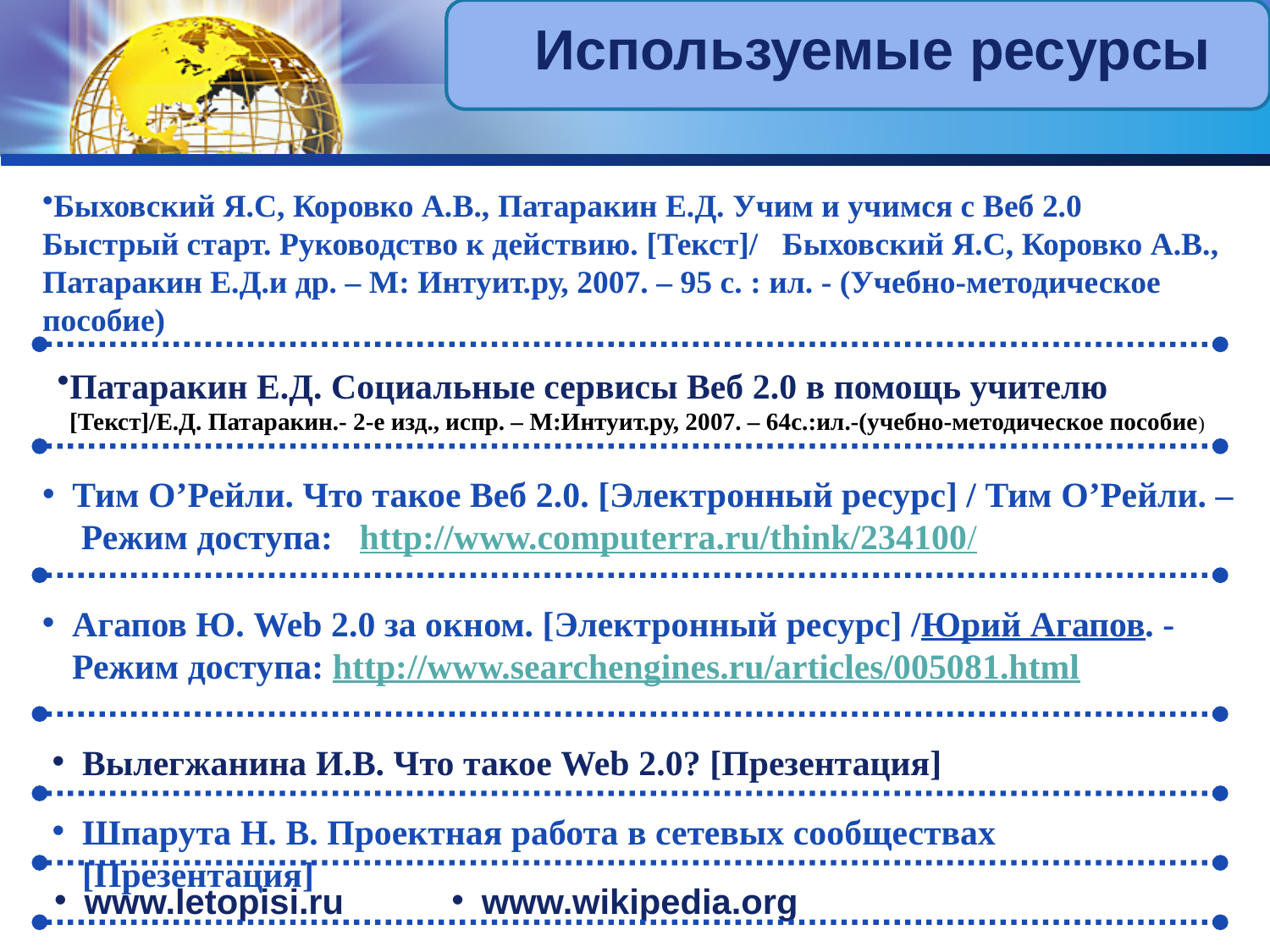

Используемые ресурсы

Быховский Я.С, Коровко А.В., Патаракин Е.Д. Учим и учимся с Веб 2.0
Быстрый старт. Руководство к действию. [Текст]/   Быховский Я.С, Коровко А.В., Патаракин Е.Д.и др. – М: Интуит.ру, 2007. – 95 с. : ил. - (Учебно-методическое пособие)

Патаракин Е.Д. Социальные сервисы Веб 2.0 в помощь учителю
  [Текст]/Е.Д. Патаракин.- 2-е изд., испр. – М:Интуит.ру, 2007. – 64с.:ил.-(учебно-методическое пособие)

Тим О’Рейли. Что такое Веб 2.0. [Электронный ресурс] / Тим О’Рейли. –    Режим доступа:   http://www.computerra.ru/think/234100/

Агапов Ю. Web 2.0 за окном. [Электронный ресурс] /Юрий Агапов. - Режим доступа: http://www.searchengines.ru/articles/005081.html

Вылегжанина И.В. Что такое Web 2.0? [Презентация]

Шпарута Н. В. Проектная работа в сетевых сообществах [Презентация]

www.letopisi.ru
www.wikipedia.org